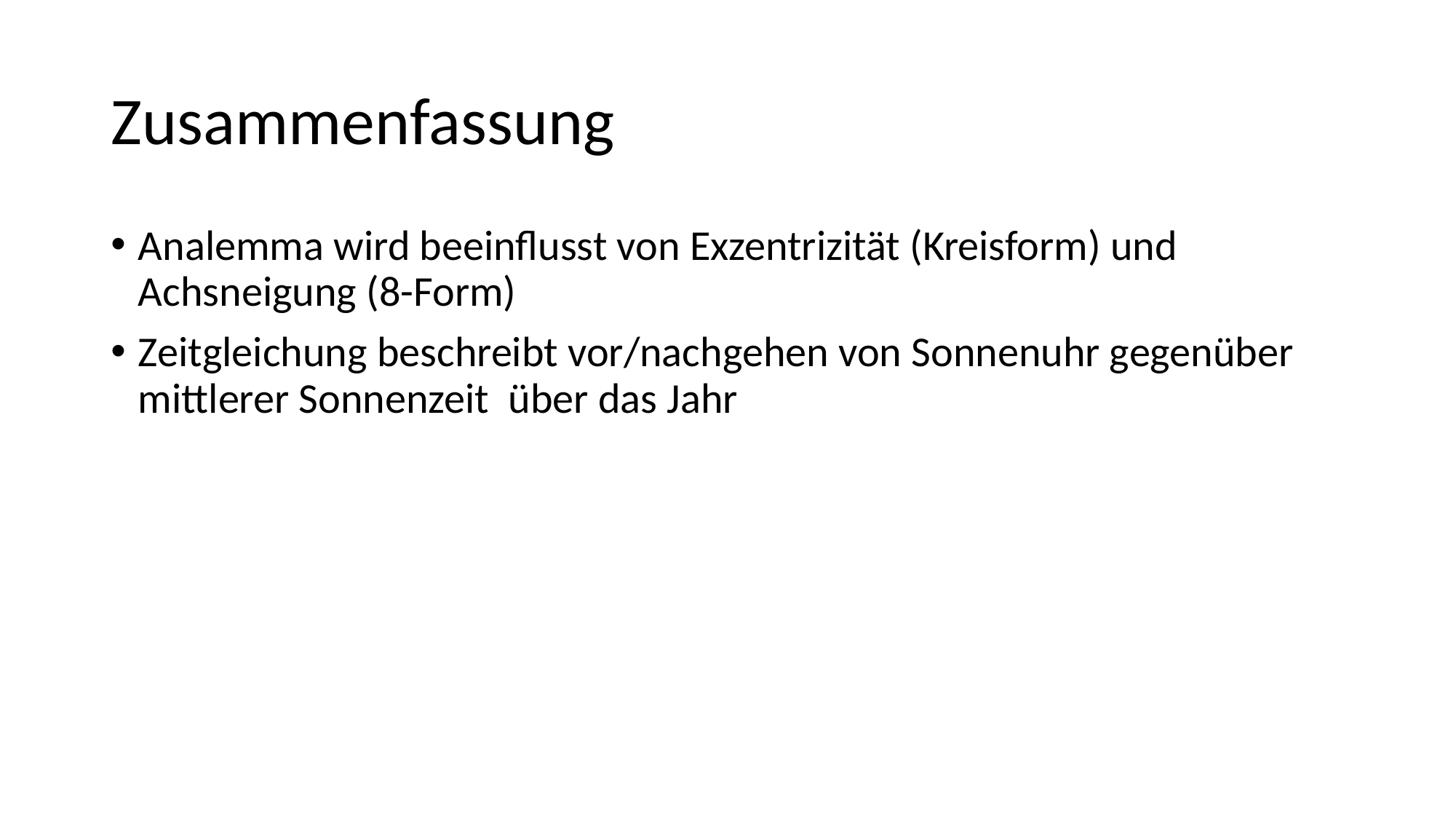

# Zusammenfassung
Analemma wird beeinflusst von Exzentrizität (Kreisform) und Achsneigung (8-Form)
Zeitgleichung beschreibt vor/nachgehen von Sonnenuhr gegenüber mittlerer Sonnenzeit  über das Jahr